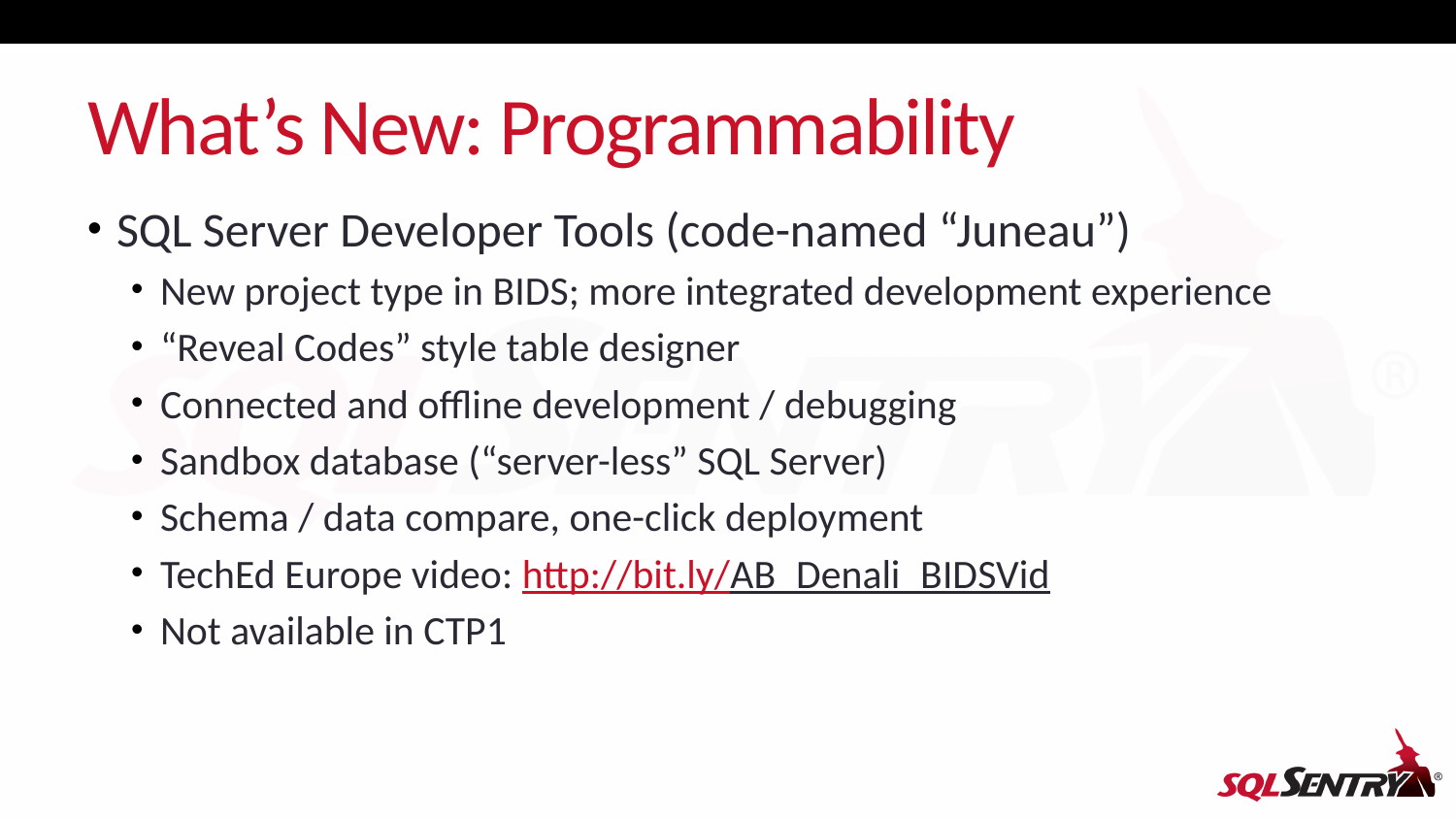

# What’s New: Programmability
SQL Server Developer Tools (code-named “Juneau”)
New project type in BIDS; more integrated development experience
“Reveal Codes” style table designer
Connected and offline development / debugging
Sandbox database (“server-less” SQL Server)
Schema / data compare, one-click deployment
TechEd Europe video: http://bit.ly/AB_Denali_BIDSVid
Not available in CTP1